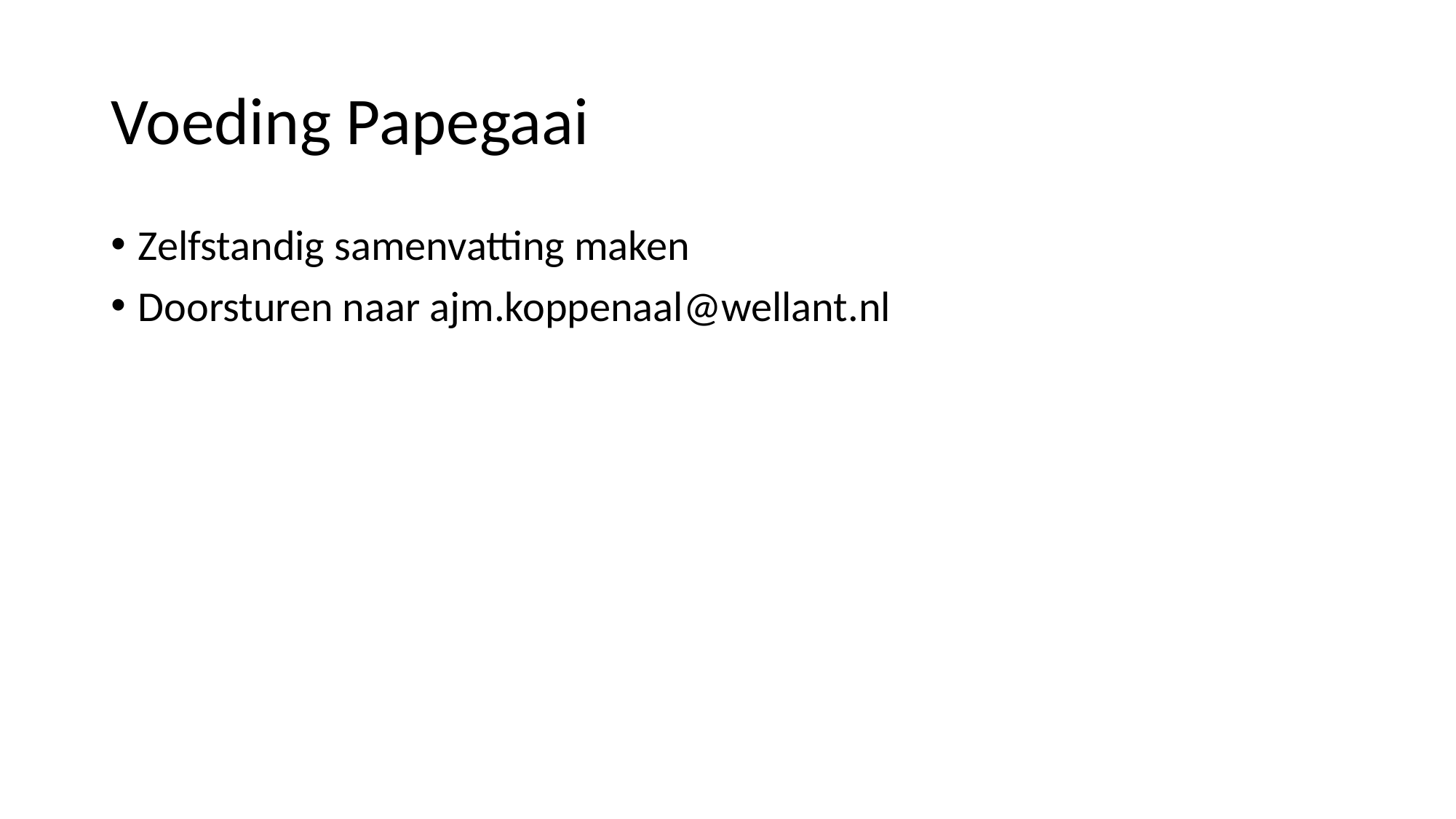

# Voeding Papegaai
Zelfstandig samenvatting maken
Doorsturen naar ajm.koppenaal@wellant.nl